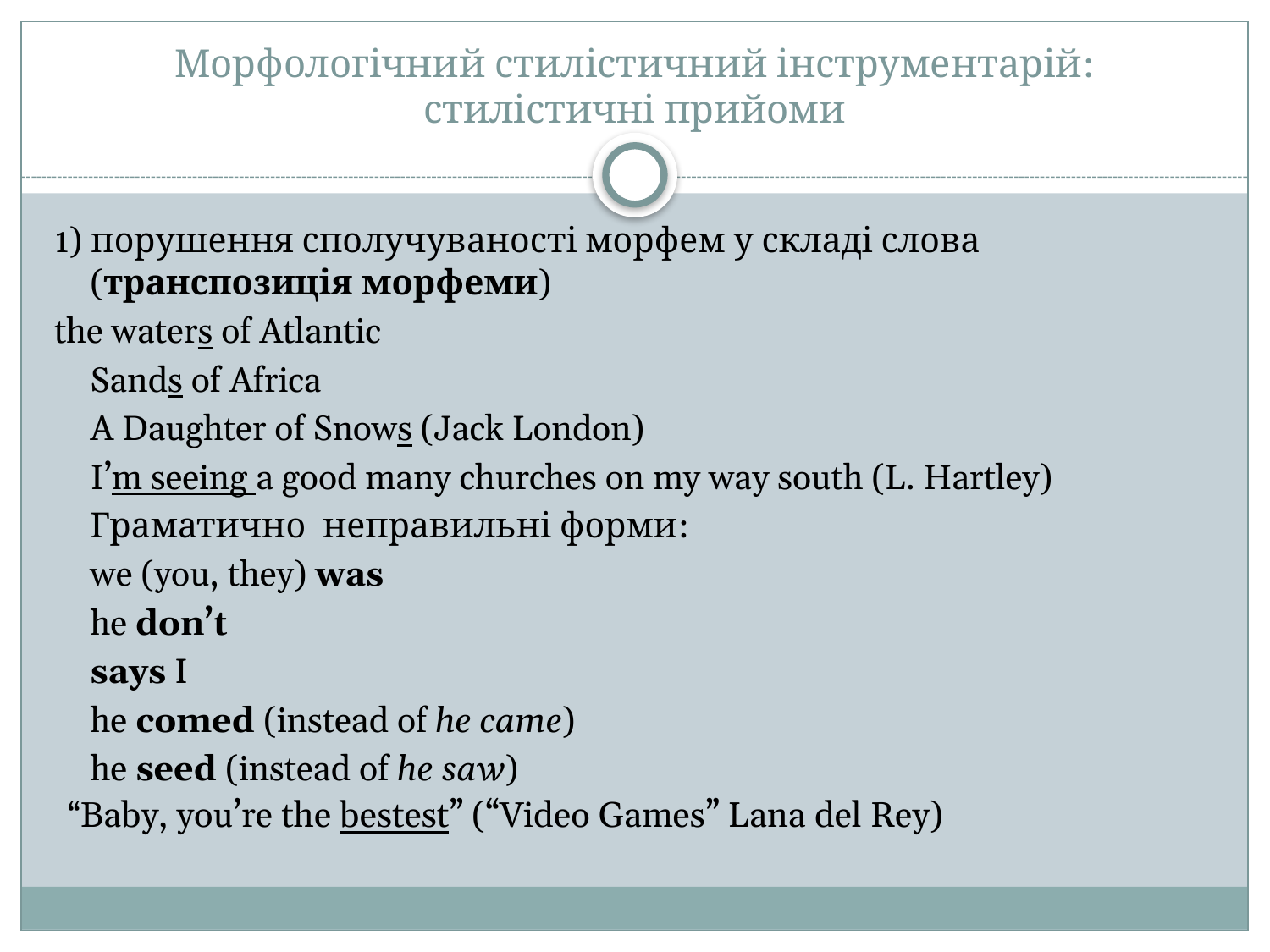

# Морфологічний стилістичний інструментарій: стилістичні прийоми
1) порушення сполучуваності морфем у складі слова (транспозиція морфеми)
the waters of Atlantic
	Sands of Africa
	A Daughter of Snows (Jack London)
	I’m seeing a good many churches on my way south (L. Hartley)
	Граматично  неправильні форми:
	we (you, they) was
	he don’t
	says I
	he comed (instead of he came)
	he seed (instead of he saw)

“Baby, you’re the bestest” (“Video Games” Lana del Rey)